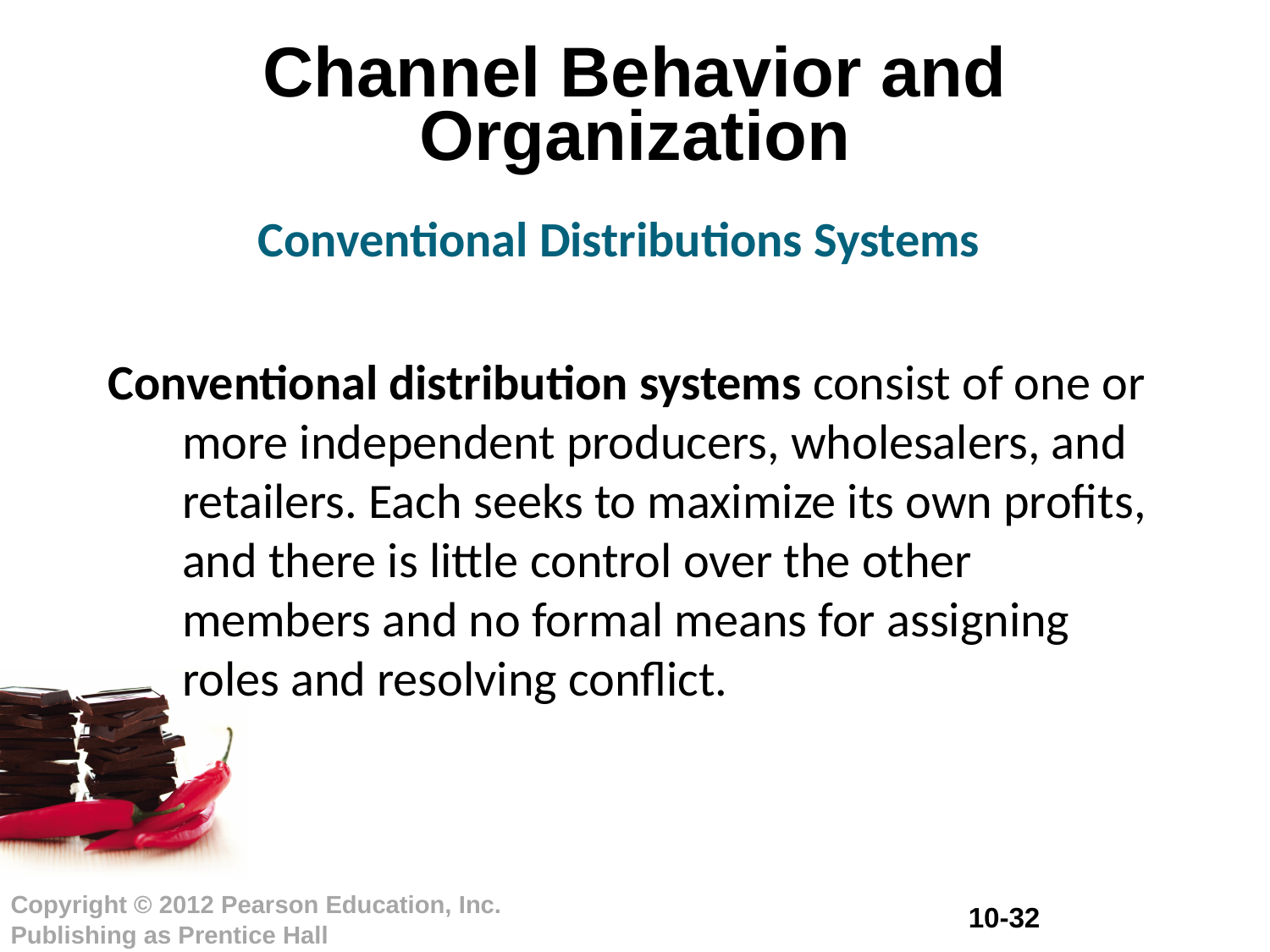

# Channel Behavior and Organization
Conventional Distributions Systems

Conventional distribution systems consist of one or more independent producers, wholesalers, and retailers. Each seeks to maximize its own profits, and there is little control over the other members and no formal means for assigning roles and resolving conflict.